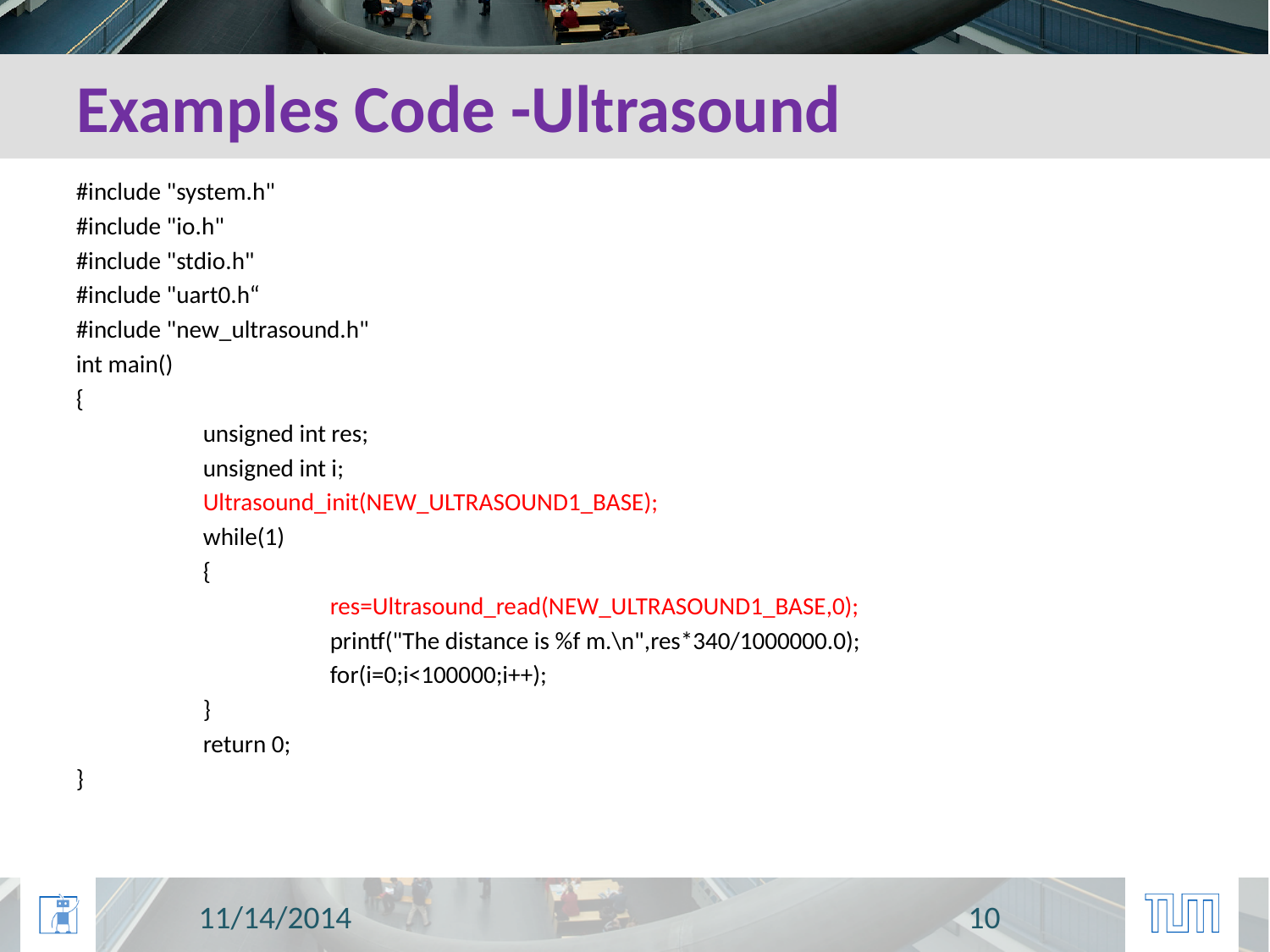

# Examples Code -Ultrasound
#include "system.h"
#include "io.h"
#include "stdio.h"
#include "uart0.h“
#include "new_ultrasound.h"
int main()
{
	unsigned int res;
	unsigned int i;
	Ultrasound_init(NEW_ULTRASOUND1_BASE);
	while(1)
	{
		res=Ultrasound_read(NEW_ULTRASOUND1_BASE,0);
		printf("The distance is %f m.\n",res*340/1000000.0);
		for(i=0;i<100000;i++);
	}
	return 0;
}
11/14/2014
10